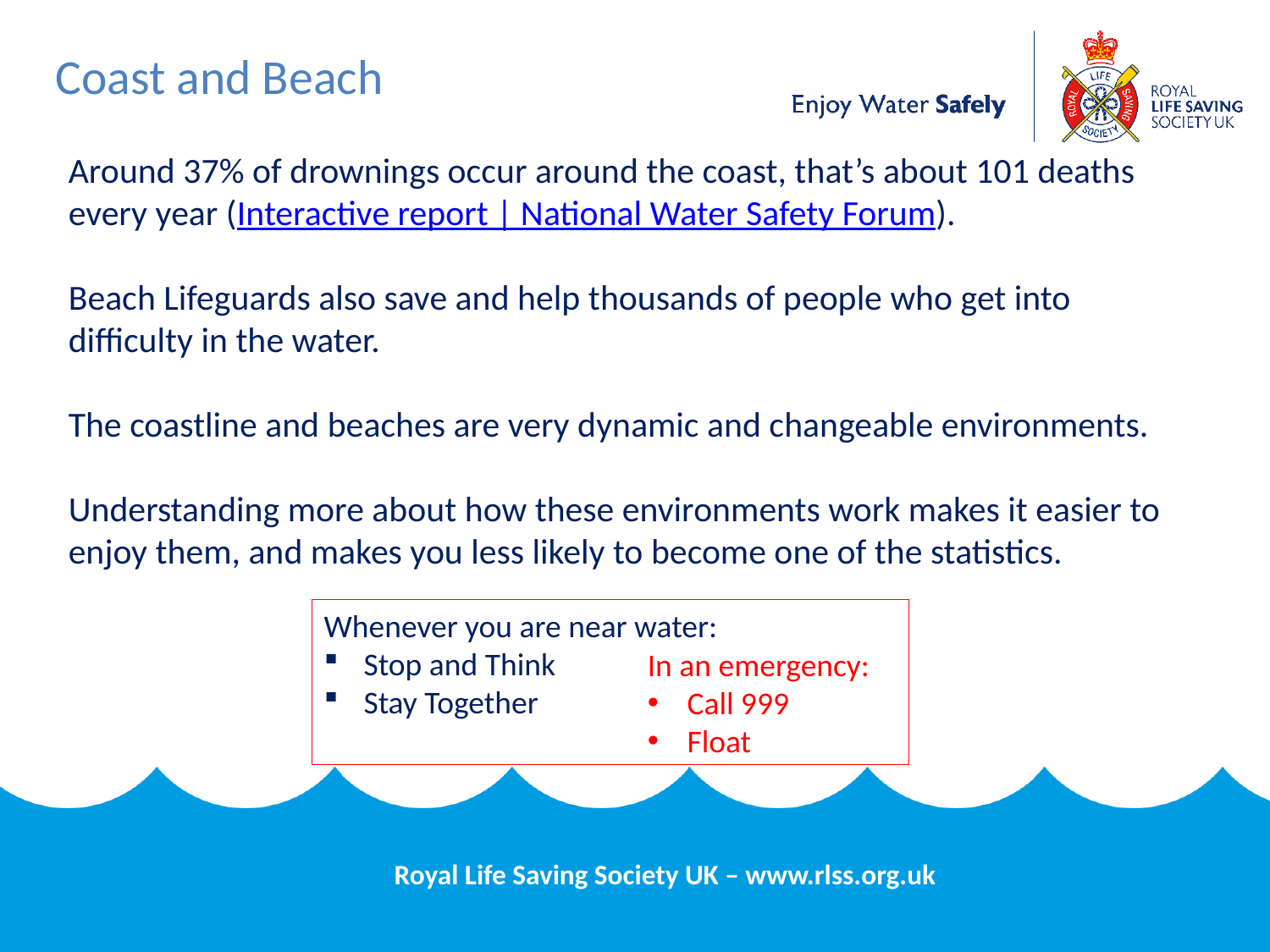

# Coast and Beach
Around 37% of drownings occur around the coast, that’s about 101 deaths every year (Interactive report | National Water Safety Forum).

Beach Lifeguards also save and help thousands of people who get into difficulty in the water.

The coastline and beaches are very dynamic and changeable environments.

Understanding more about how these environments work makes it easier to enjoy them, and makes you less likely to become one of the statistics.
Whenever you are near water:
Stop and Think
Stay Together

In an emergency:
Call 999
Float